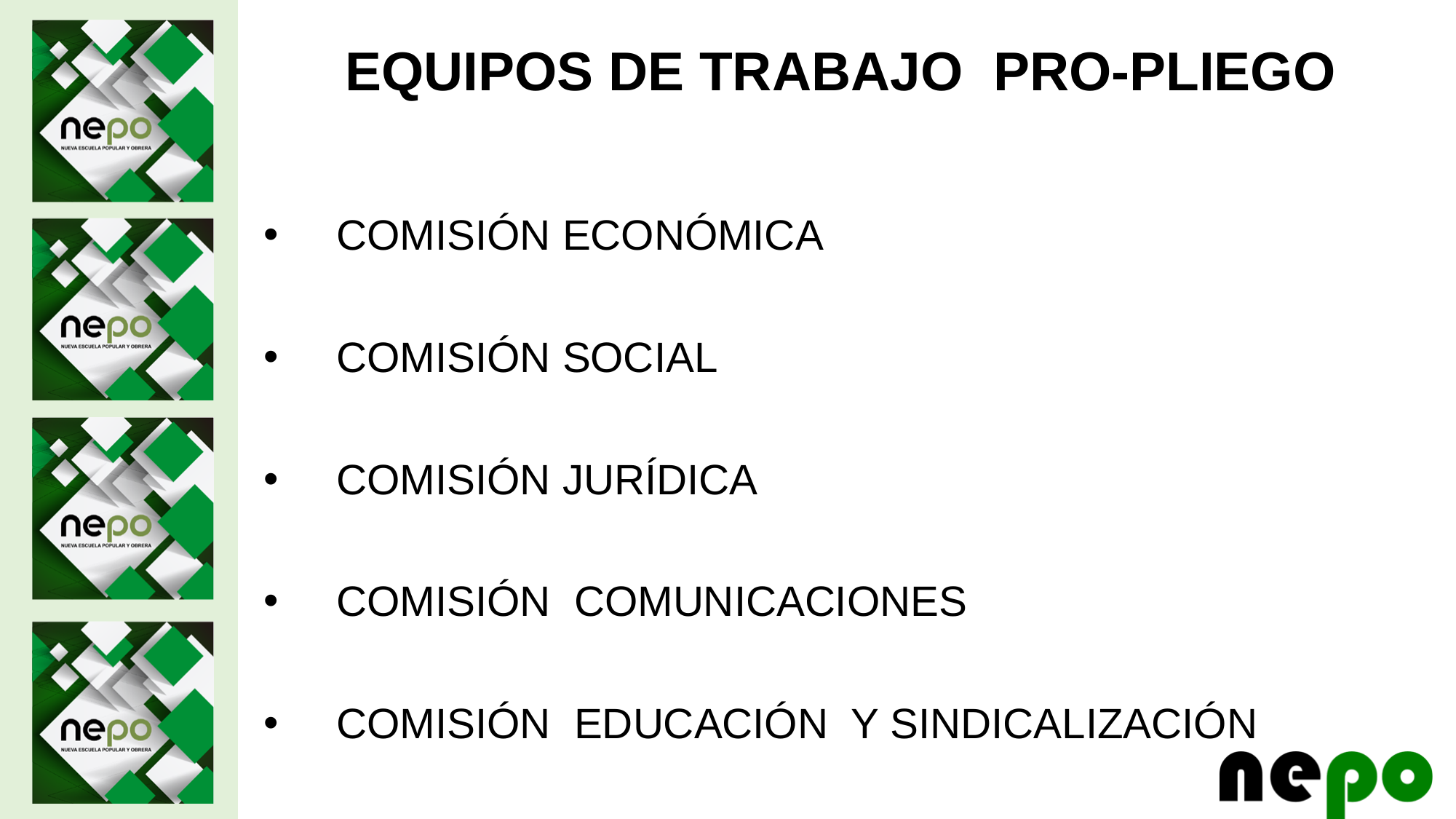

# EQUIPOS DE TRABAJO  PRO-PLIEGO
COMISIÓN ECONÓMICA

COMISIÓN SOCIAL

COMISIÓN JURÍDICA

COMISIÓN  COMUNICACIONES

COMISIÓN  EDUCACIÓN  Y SINDICALIZACIÓN